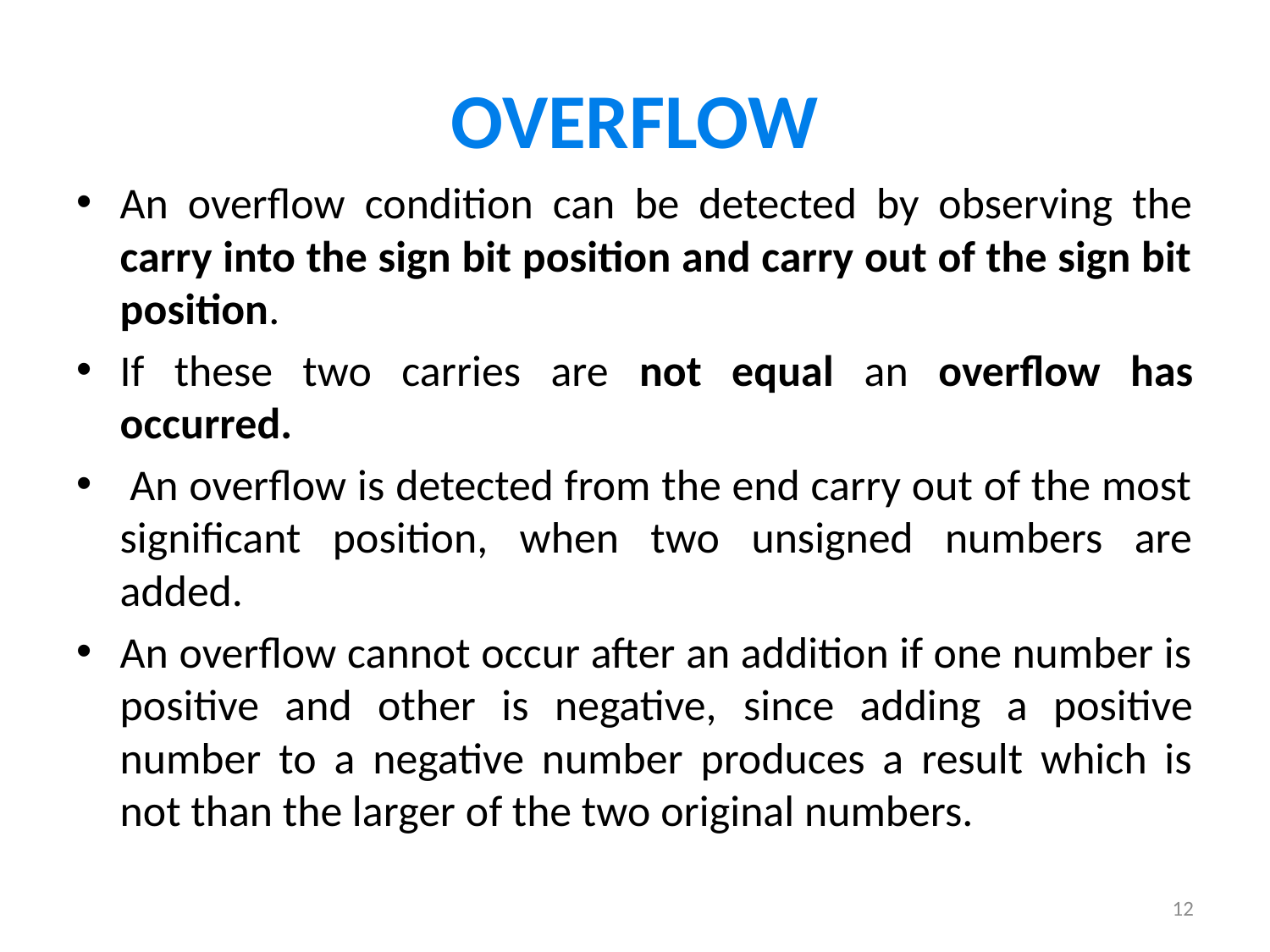

# OVERFLOW
An overflow condition can be detected by observing the carry into the sign bit position and carry out of the sign bit position.
If these two carries are not equal an overflow has occurred.
 An overflow is detected from the end carry out of the most significant position, when two unsigned numbers are added.
An overflow cannot occur after an addition if one number is positive and other is negative, since adding a positive number to a negative number produces a result which is not than the larger of the two original numbers.

12